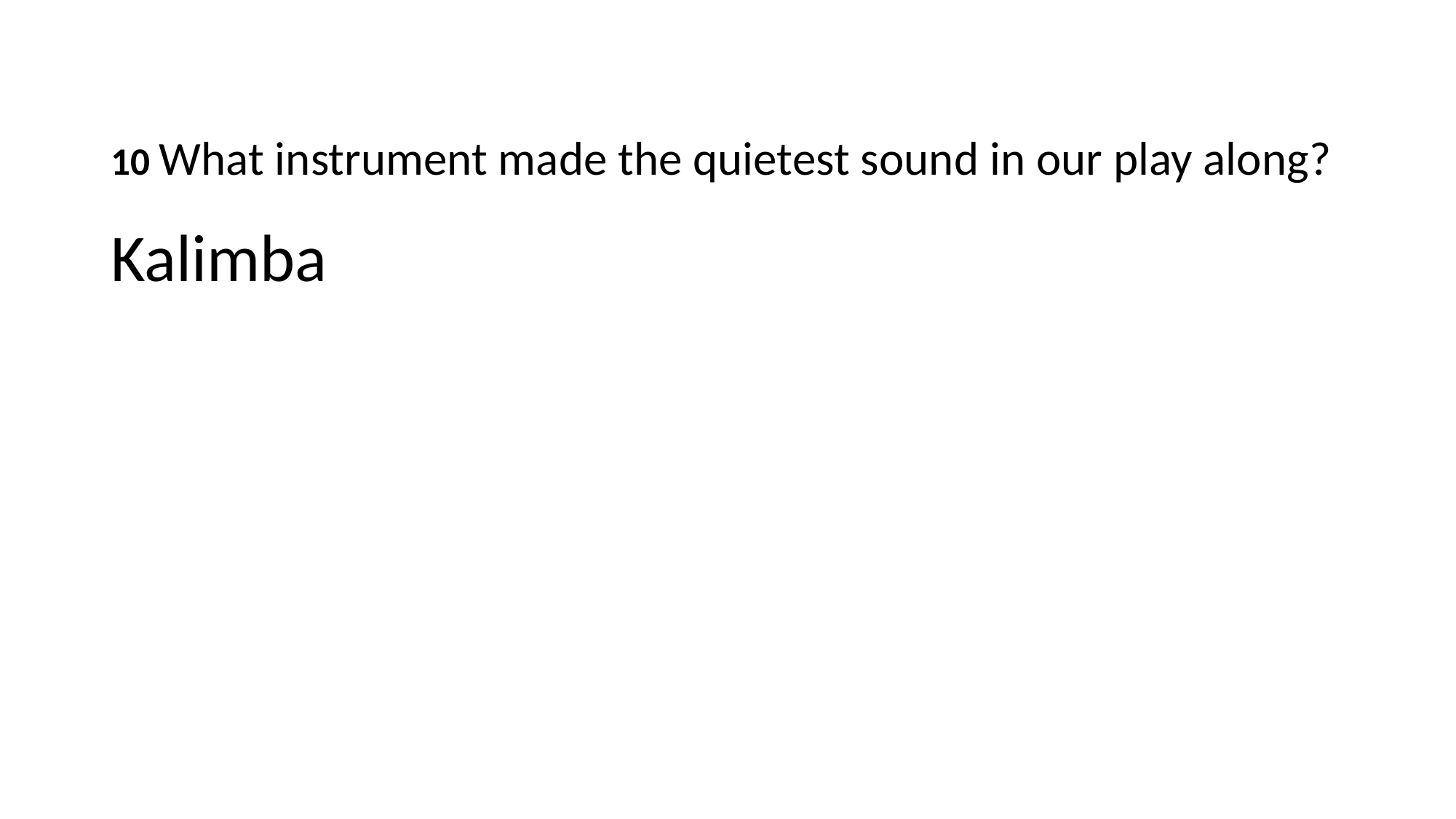

# 10 What instrument made the quietest sound in our play along?
Kalimba